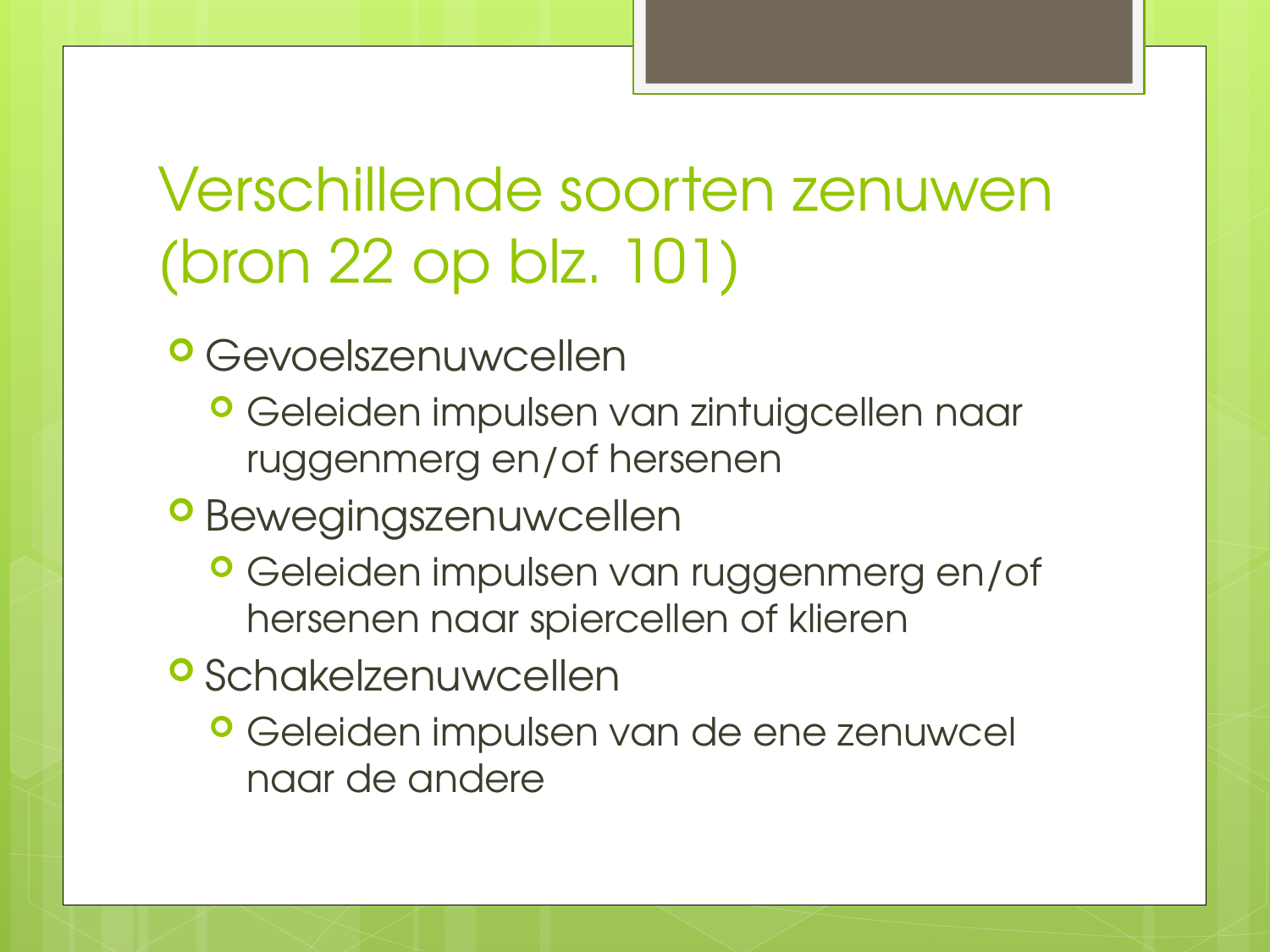

# Verschillende soorten zenuwen (bron 22 op blz. 101)
Gevoelszenuwcellen
Geleiden impulsen van zintuigcellen naar ruggenmerg en/of hersenen
Bewegingszenuwcellen
Geleiden impulsen van ruggenmerg en/of hersenen naar spiercellen of klieren
Schakelzenuwcellen
Geleiden impulsen van de ene zenuwcel naar de andere